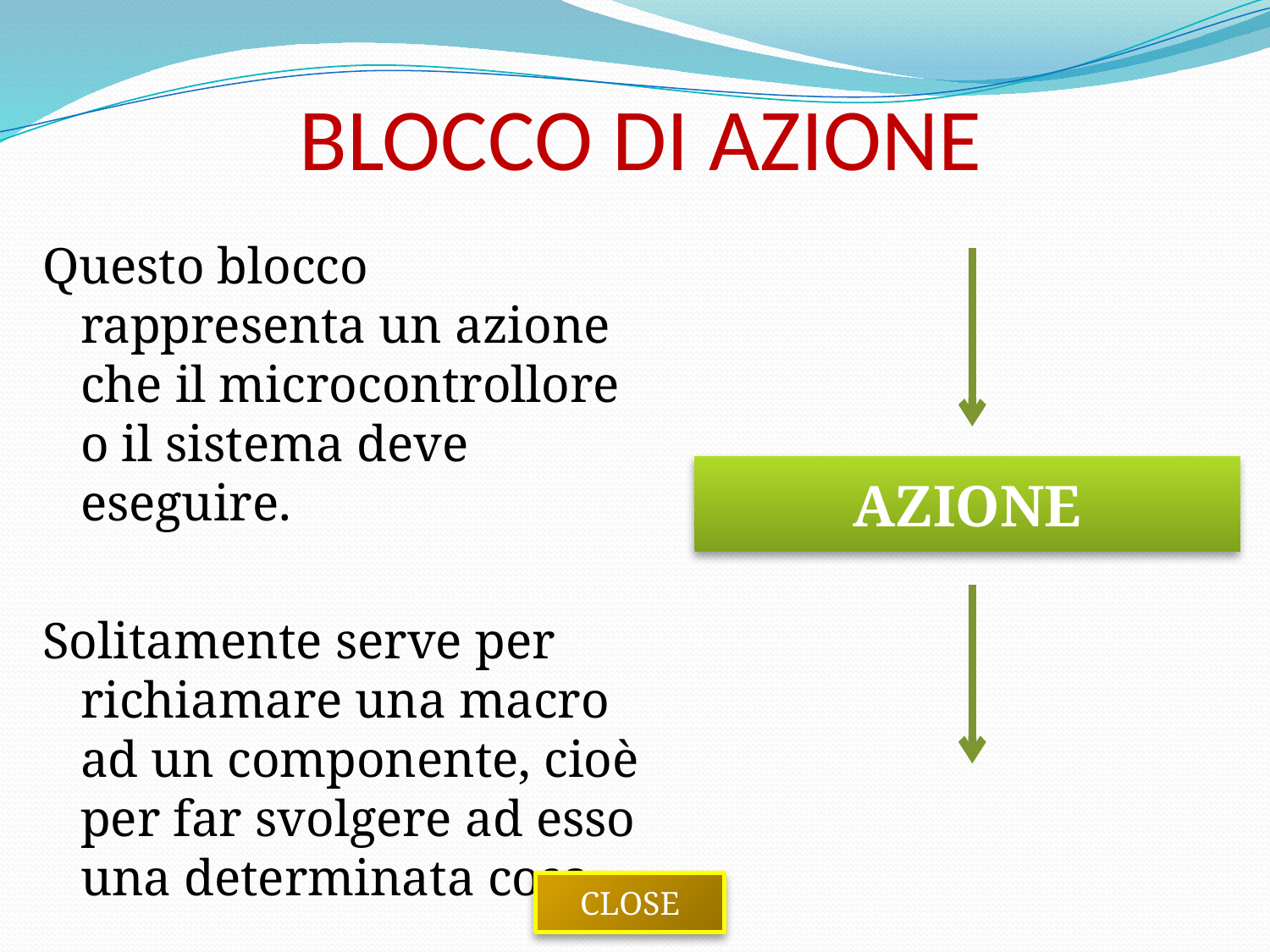

# BLOCCO DI AZIONE
Questo blocco rappresenta un azione che il microcontrollore o il sistema deve eseguire.

Solitamente serve per richiamare una macro ad un componente, cioè per far svolgere ad esso una determinata cosa.
AZIONE
CLOSE